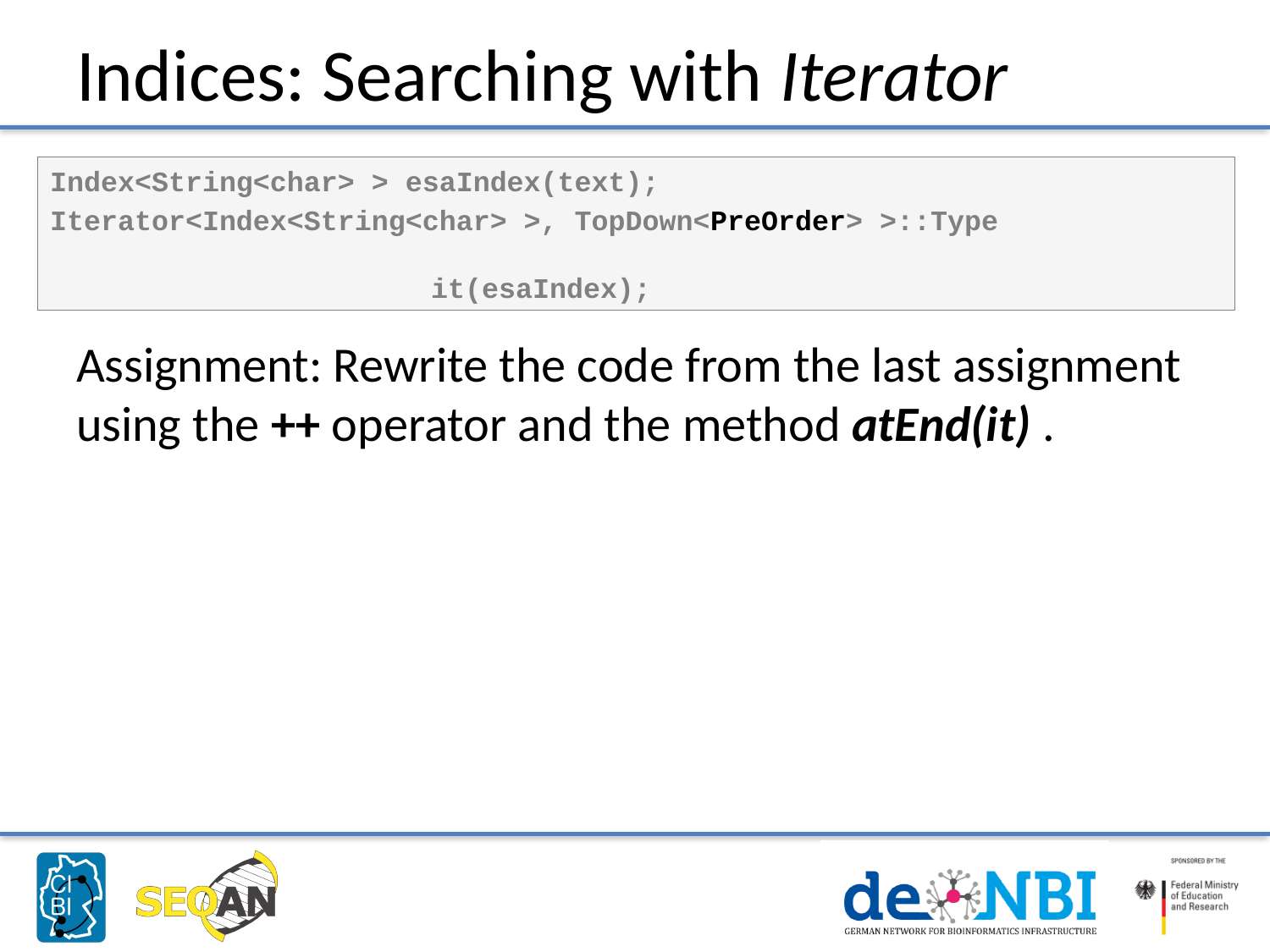

# Indices: Searching with Iterator
Index<String<char> > esaIndex(text);
Iterator<Index<String<char> >, TopDown<PreOrder> >::Type 														it(esaIndex);

Assignment: Rewrite the code from the last assignment using the ++ operator and the method atEnd(it) .